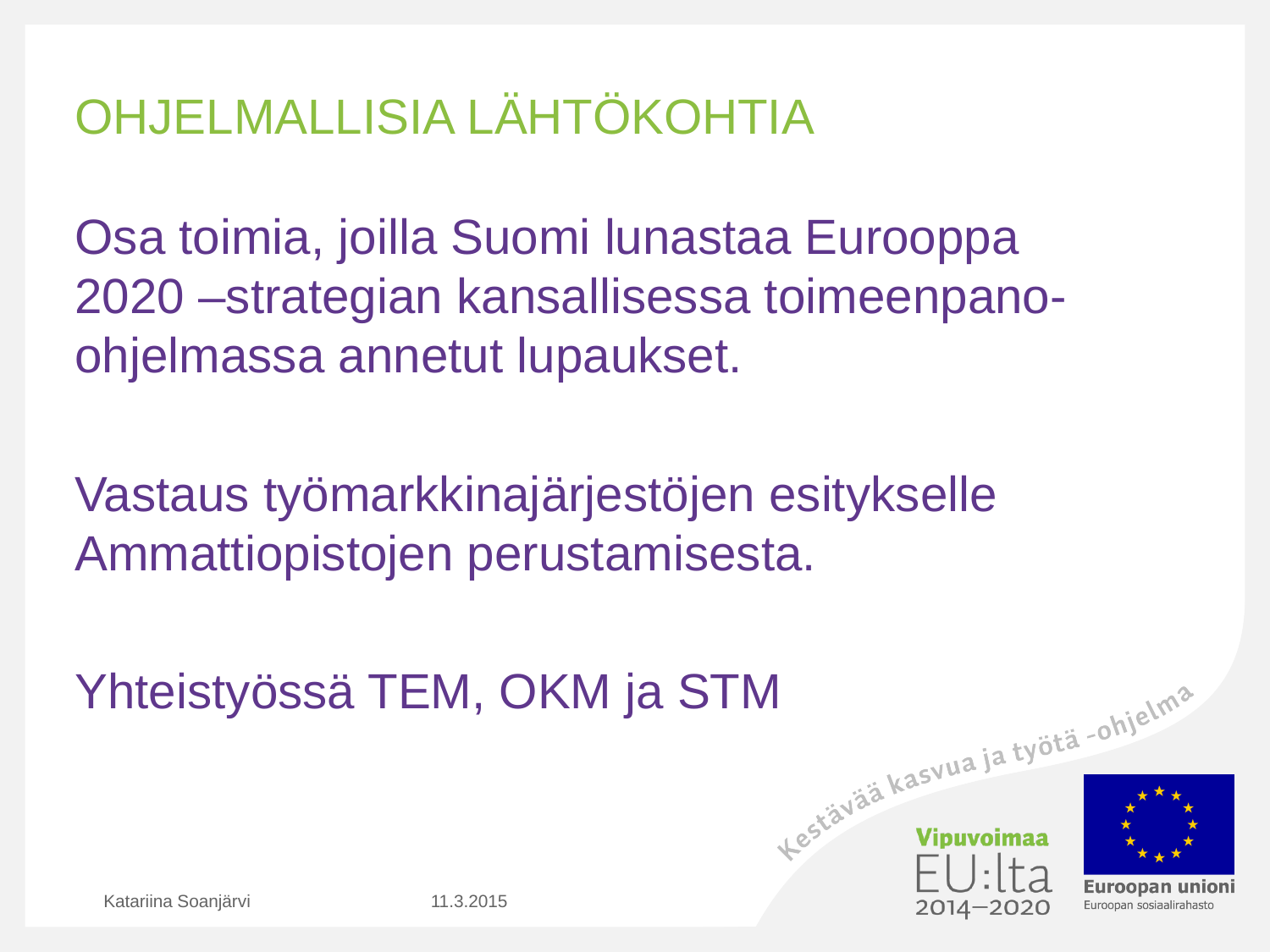

# OHJELMALLISIA LÄHTÖKOHTIA

Osa toimia, joilla Suomi lunastaa Eurooppa 2020 –strategian kansallisessa toimeenpano-ohjelmassa annetut lupaukset.

Vastaus työmarkkinajärjestöjen esitykselle Ammattiopistojen perustamisesta.

Yhteistyössä TEM, OKM ja STM

Katariina Soanjärvi
11.3.2015